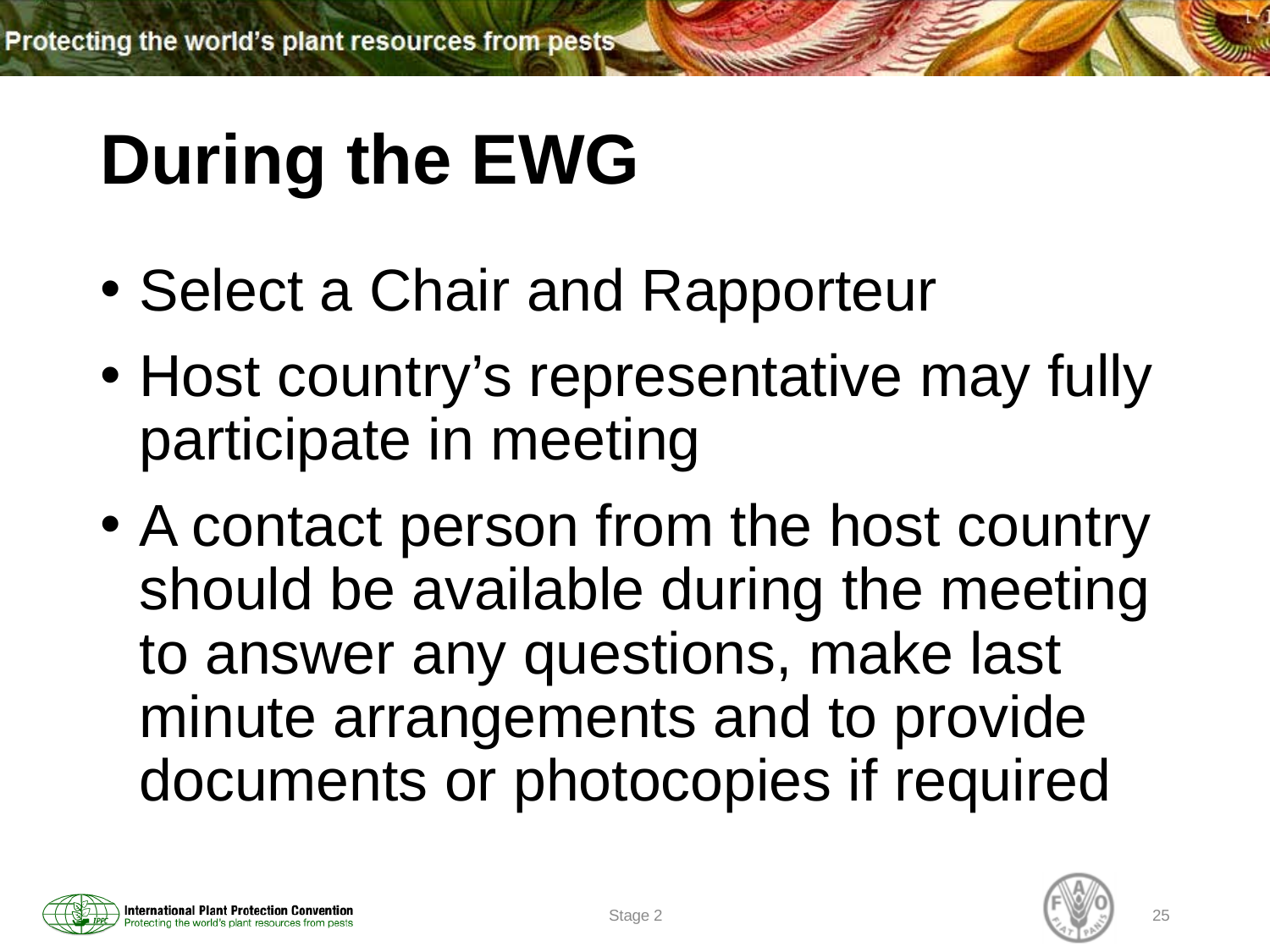

# During the EWG
Select a Chair and Rapporteur
Host country’s representative may fully participate in meeting
A contact person from the host country should be available during the meeting to answer any questions, make last minute arrangements and to provide documents or photocopies if required
Stage 2
25